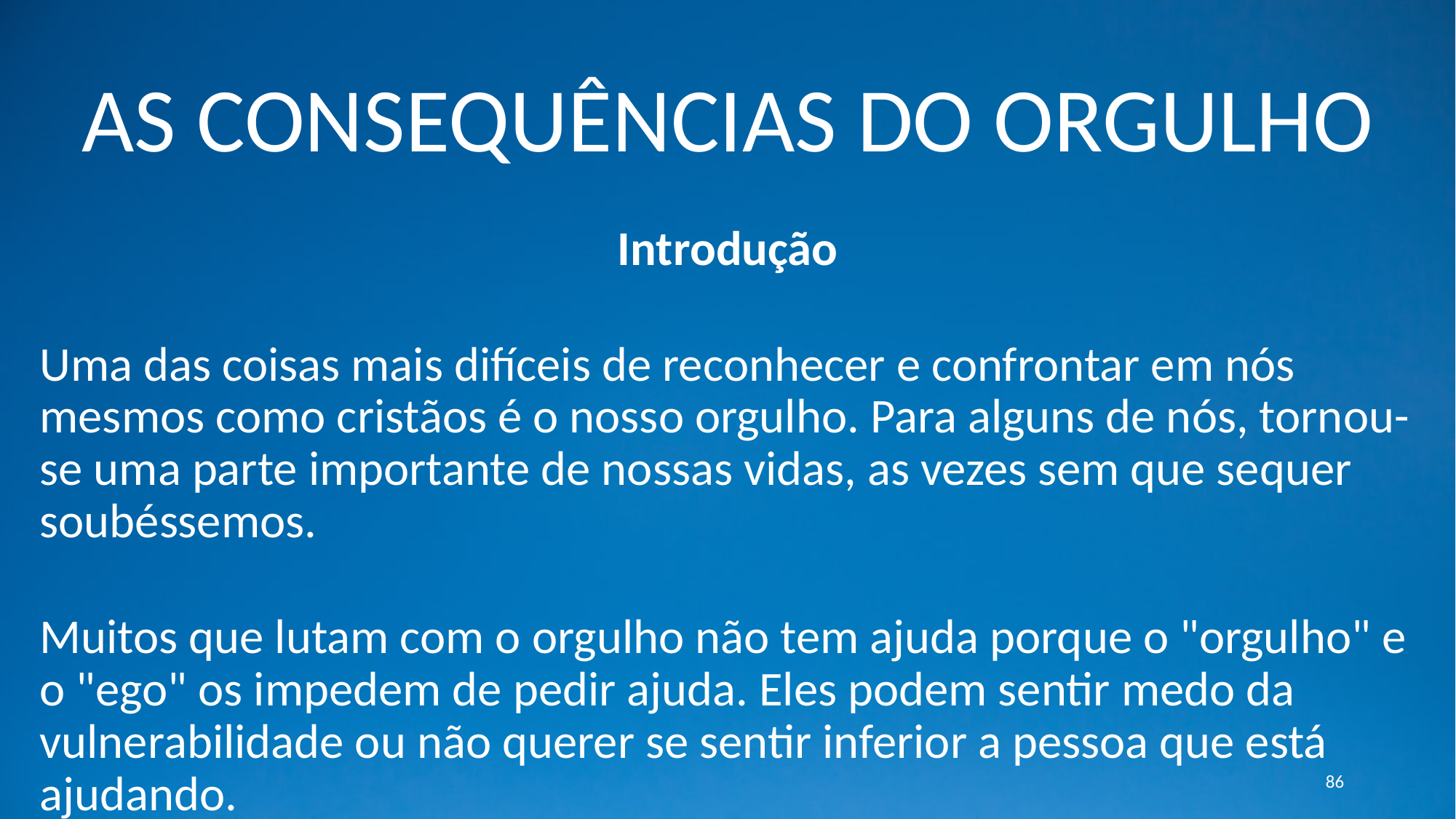

# AS CONSEQUÊNCIAS DO ORGULHO
Introdução

Uma das coisas mais difíceis de reconhecer e confrontar em nós mesmos como cristãos é o nosso orgulho. Para alguns de nós, tornou-se uma parte importante de nossas vidas, as vezes sem que sequer soubéssemos.

Muitos que lutam com o orgulho não tem ajuda porque o "orgulho" e o "ego" os impedem de pedir ajuda. Eles podem sentir medo da vulnerabilidade ou não querer se sentir inferior a pessoa que está ajudando.
86